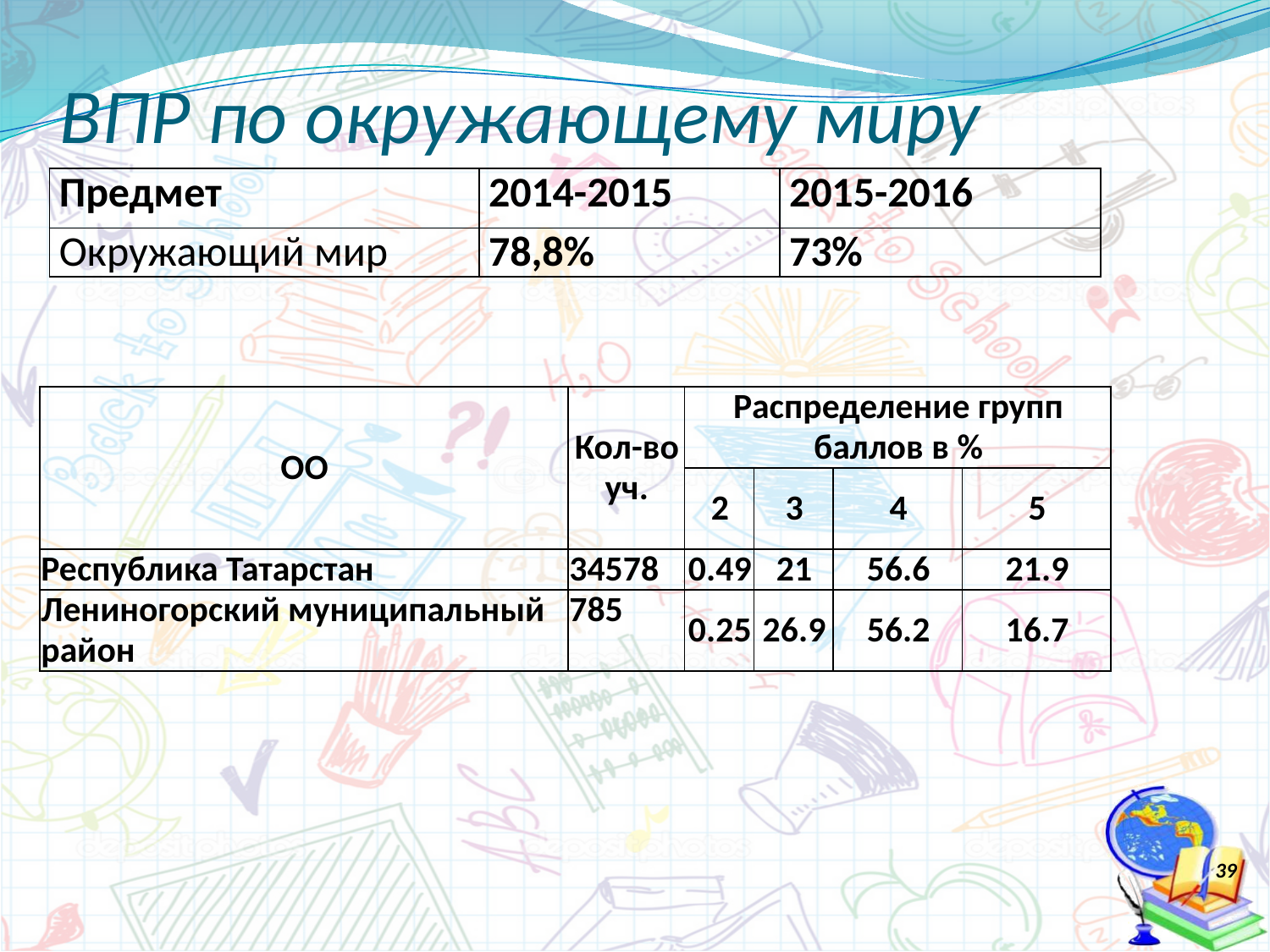

# ВПР по окружающему миру
| Предмет | 2014-2015 | 2015-2016 |
| --- | --- | --- |
| Окружающий мир | 78,8% | 73% |
| ОО | Кол-во уч. | Распределение групп баллов в % |  |  |  |
| --- | --- | --- | --- | --- | --- |
|  |  | 2 | 3 | 4 | 5 |
| Республика Татарстан | 34578 | 0.49 | 21 | 56.6 | 21.9 |
| Лениногорский муниципальный район | 785 | 0.25 | 26.9 | 56.2 | 16.7 |
|  |  |  |  |  |  |
39